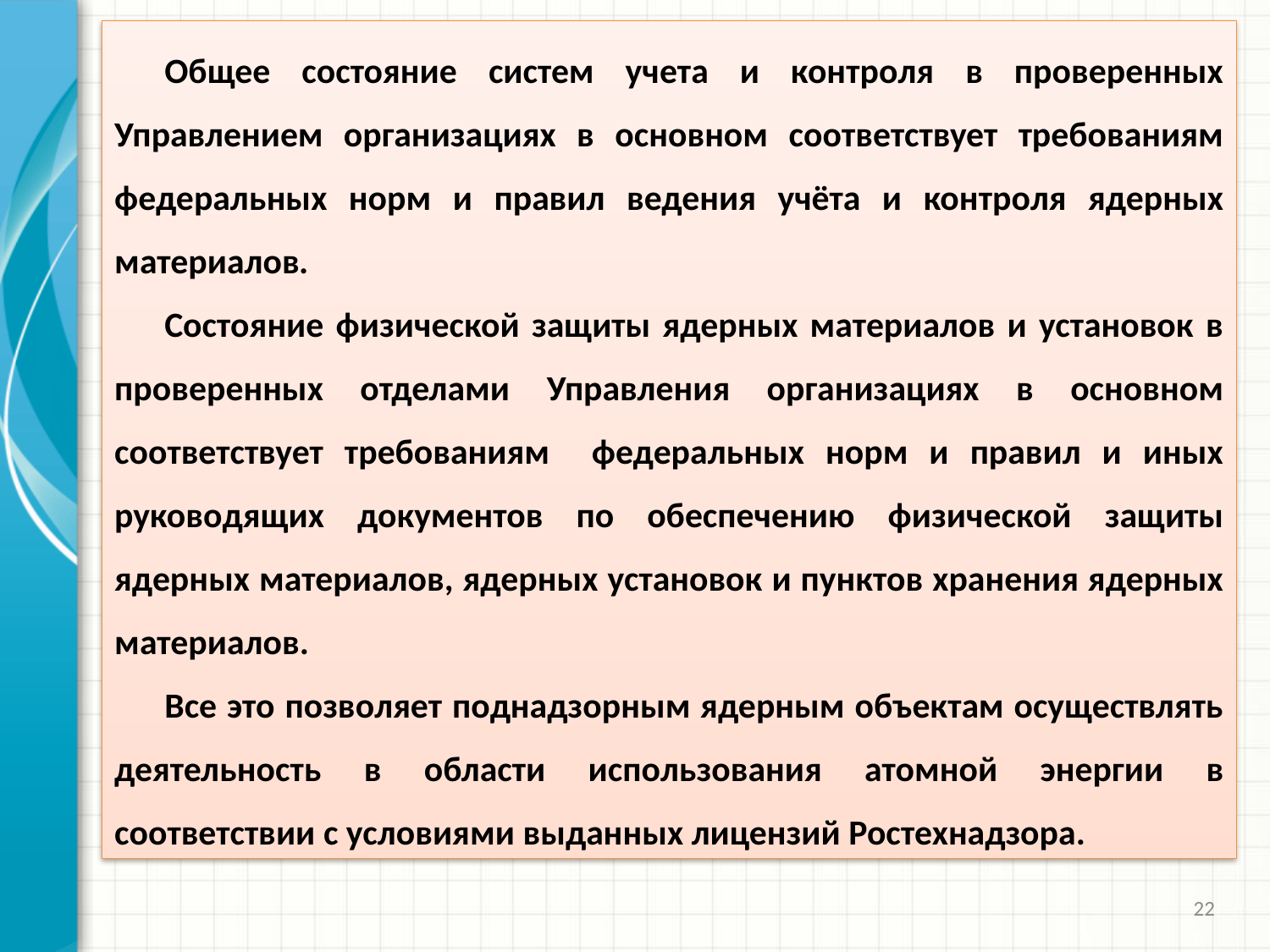

Общее состояние систем учета и контроля в проверенных Управлением организациях в основном соответствует требованиям федеральных норм и правил ведения учёта и контроля ядерных материалов.
Состояние физической защиты ядерных материалов и установок в проверенных отделами Управления организациях в основном соответствует требованиям  федеральных норм и правил и иных руководящих документов по обеспечению физической защиты ядерных материалов, ядерных установок и пунктов хранения ядерных материалов.
Все это позволяет поднадзорным ядерным объектам осуществлять деятельность в области использования атомной энергии в соответствии с условиями выданных лицензий Ростехнадзора.
22